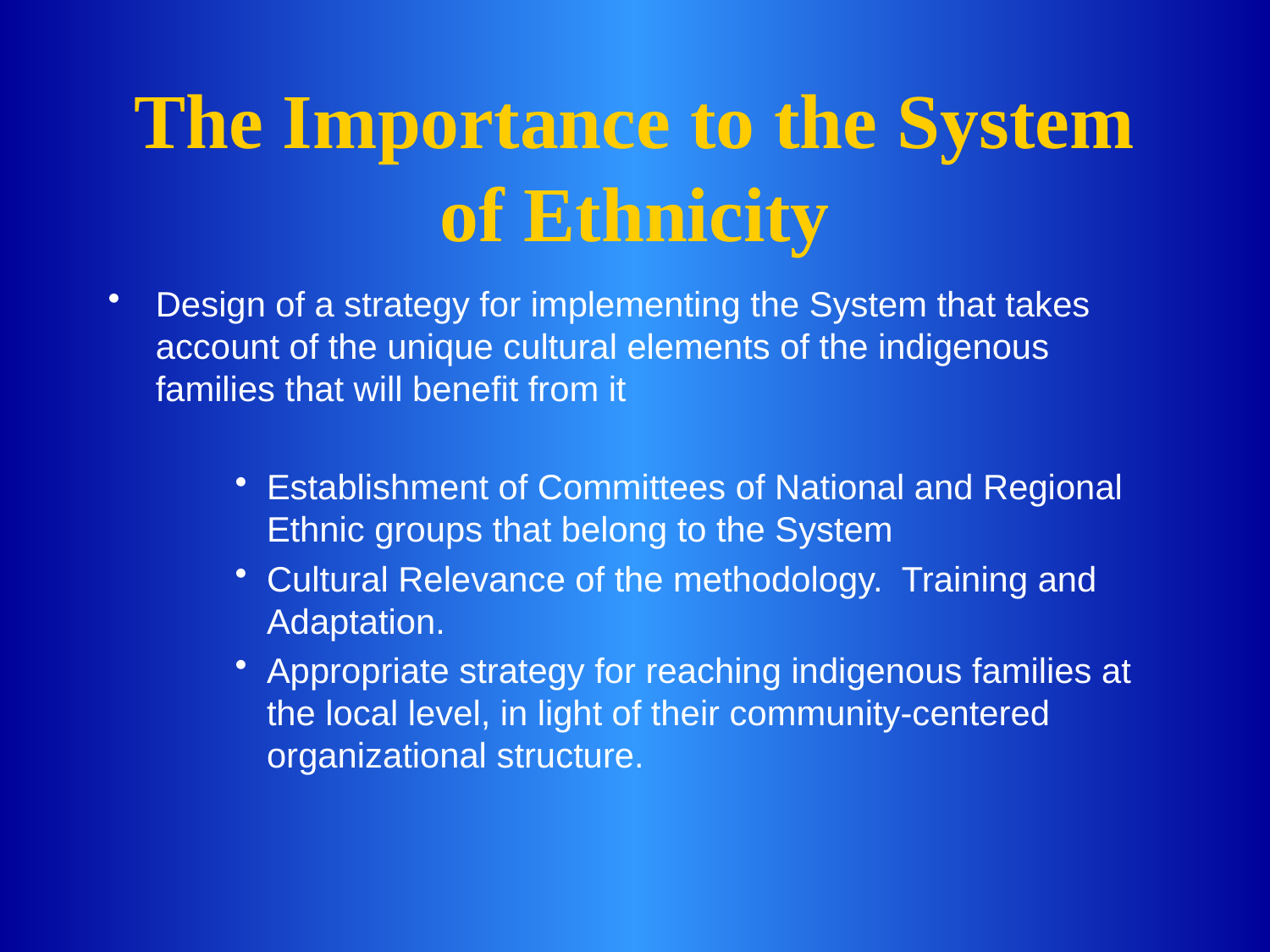

# The Importance to the System of Ethnicity
Design of a strategy for implementing the System that takes account of the unique cultural elements of the indigenous families that will benefit from it

Establishment of Committees of National and Regional Ethnic groups that belong to the System
Cultural Relevance of the methodology.  Training and Adaptation.
Appropriate strategy for reaching indigenous families at the local level, in light of their community-centered organizational structure.